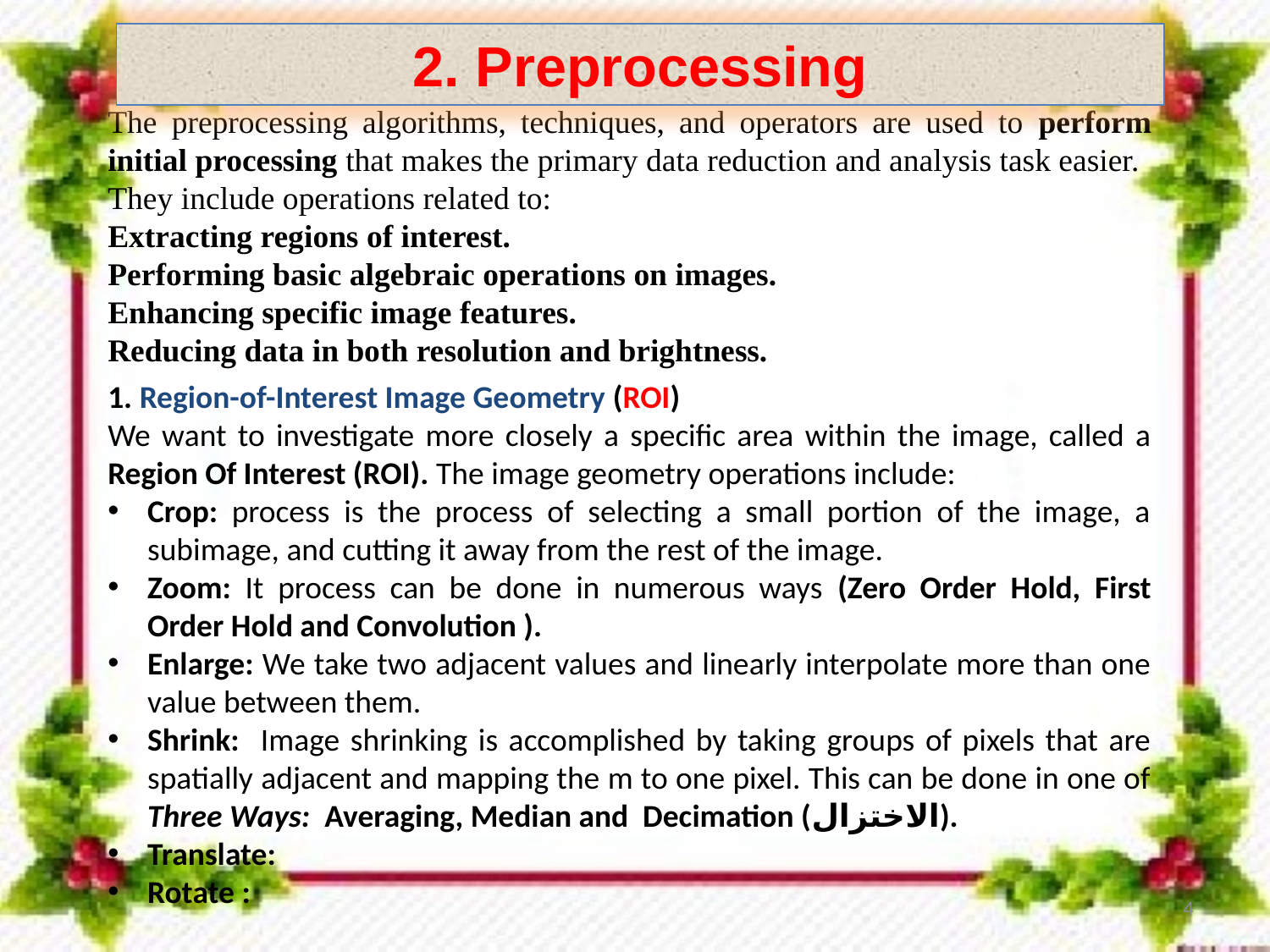

2. Preprocessing
The preprocessing algorithms, techniques, and operators are used to perform initial processing that makes the primary data reduction and analysis task easier.
They include operations related to:
Extracting regions of interest.
Performing basic algebraic operations on images.
Enhancing specific image features.
Reducing data in both resolution and brightness.
1. Region-of-Interest Image Geometry (ROI)
We want to investigate more closely a specific area within the image, called a Region Of Interest (ROI). The image geometry operations include:
Crop: process is the process of selecting a small portion of the image, a subimage, and cutting it away from the rest of the image.
Zoom: It process can be done in numerous ways (Zero Order Hold, First Order Hold and Convolution ).
Enlarge: We take two adjacent values and linearly interpolate more than one value between them.
Shrink:  Image shrinking is accomplished by taking groups of pixels that are spatially adjacent and mapping the m to one pixel. This can be done in one of Three Ways:  Averaging, Median and  Decimation (الاختزال).
Translate:
Rotate :
4